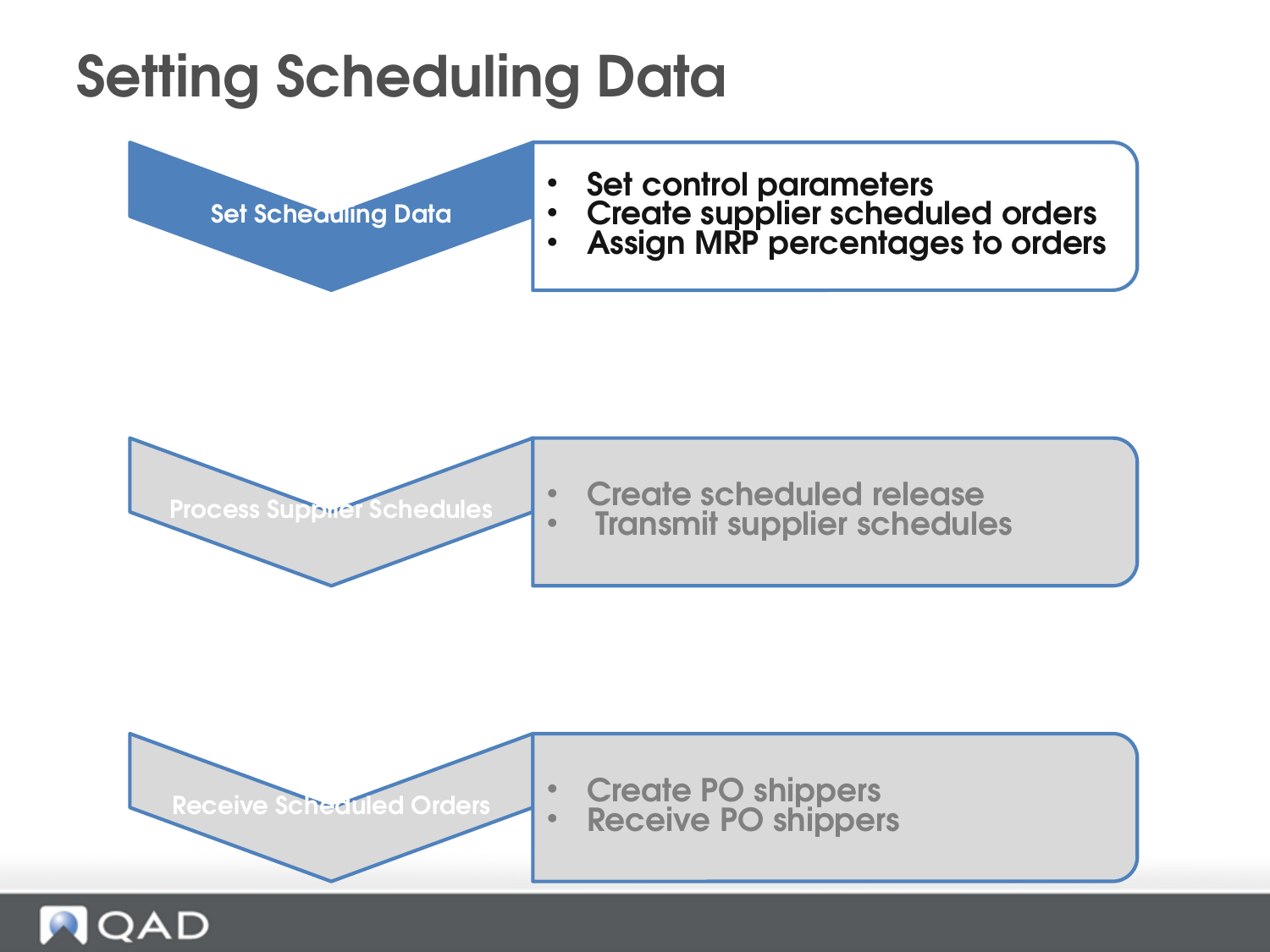

# Setting Scheduling Data
Set Scheduling Data
Set control parameters
Process Supplier Schedules
Create scheduled release
Receive Scheduled Orders
Create PO shippers
Create supplier scheduled orders
Assign MRP percentages to orders
 Transmit supplier schedules
Receive PO shippers